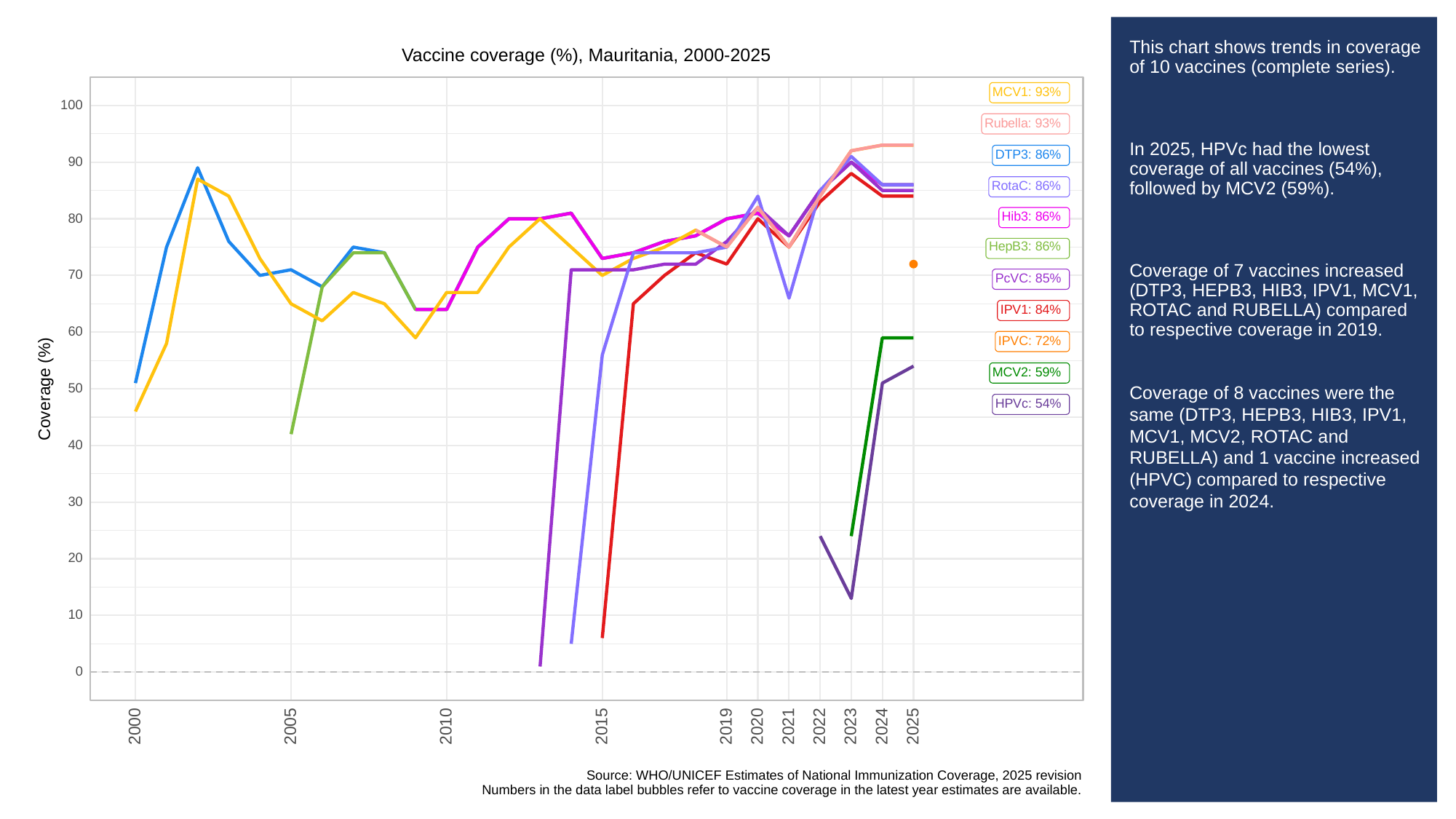

# This chart shows trends in coverage of 10 vaccines (complete series).

In 2025, HPVc had the lowest coverage of all vaccines (54%), followed by MCV2 (59%).

Coverage of 7 vaccines increased (DTP3, HEPB3, HIB3, IPV1, MCV1, ROTAC and RUBELLA) compared to respective coverage in 2019.

Coverage of 8 vaccines were the same (DTP3, HEPB3, HIB3, IPV1, MCV1, MCV2, ROTAC and RUBELLA) and 1 vaccine increased (HPVC) compared to respective coverage in 2024.

Vaccine coverage (%), Mauritania, 2000-2025

MCV1: 93%

100

Rubella: 93%

DTP3: 86%

90

RotaC: 86%

Hib3: 86%
80

HepB3: 86%

70
PcVC: 85%

IPV1: 84%
60

IPVC: 72%

MCV2: 59%
Coverage (%)
50

HPVc: 54%

40

30

20

10

0

2023
2000
2005
2010
2015
2019
2020
2021
2022
2024
2025
Source: WHO/UNICEF Estimates of National Immunization Coverage, 2025 revision
Numbers in the data label bubbles refer to vaccine coverage in the latest year estimates are available.